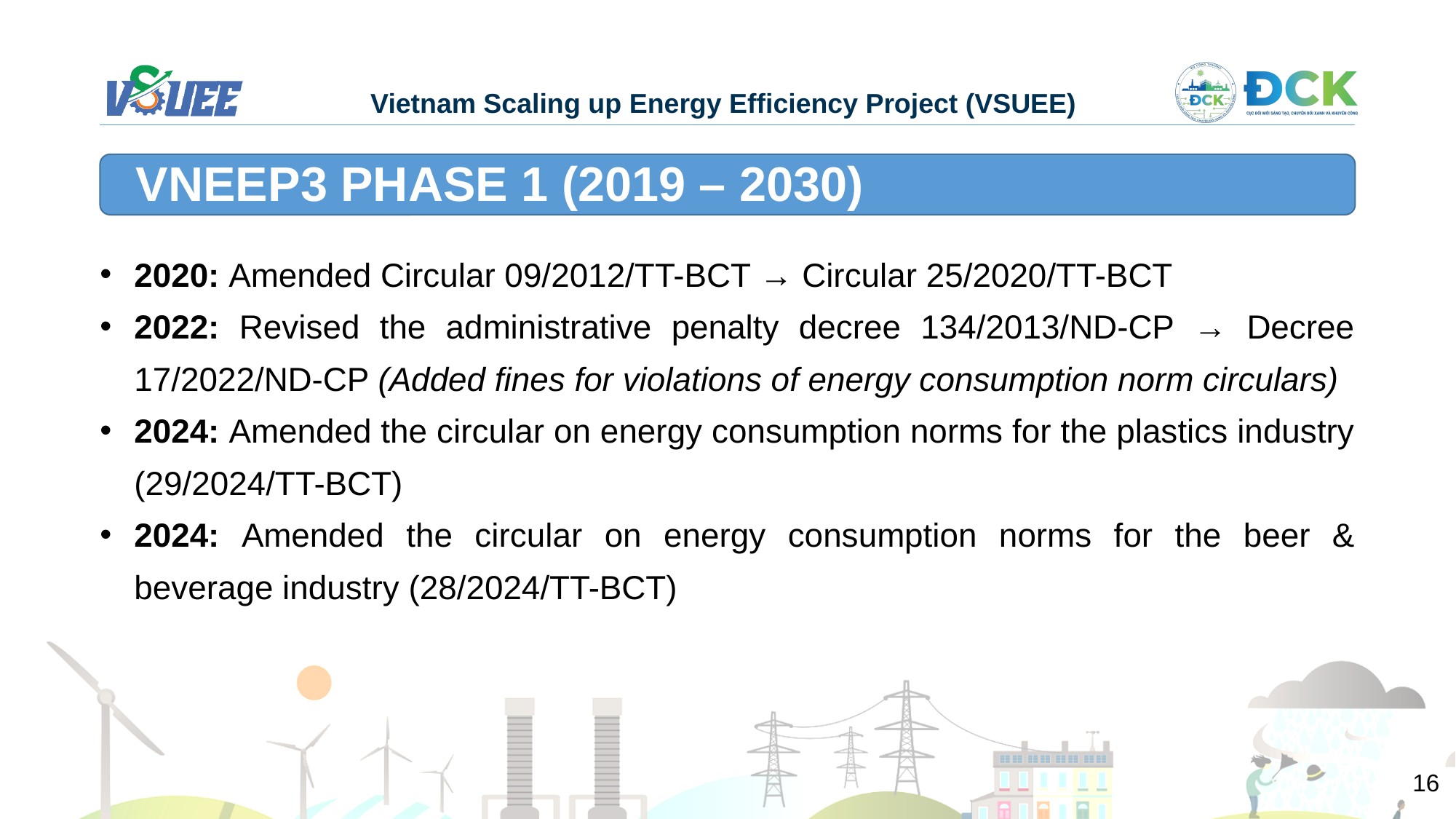

VNEEP3 PHASE 1 (2019 – 2030)
2020: Amended Circular 09/2012/TT-BCT → Circular 25/2020/TT-BCT
2022: Revised the administrative penalty decree 134/2013/ND-CP → Decree 17/2022/ND-CP (Added fines for violations of energy consumption norm circulars)
2024: Amended the circular on energy consumption norms for the plastics industry (29/2024/TT-BCT)
2024: Amended the circular on energy consumption norms for the beer & beverage industry (28/2024/TT-BCT)
16